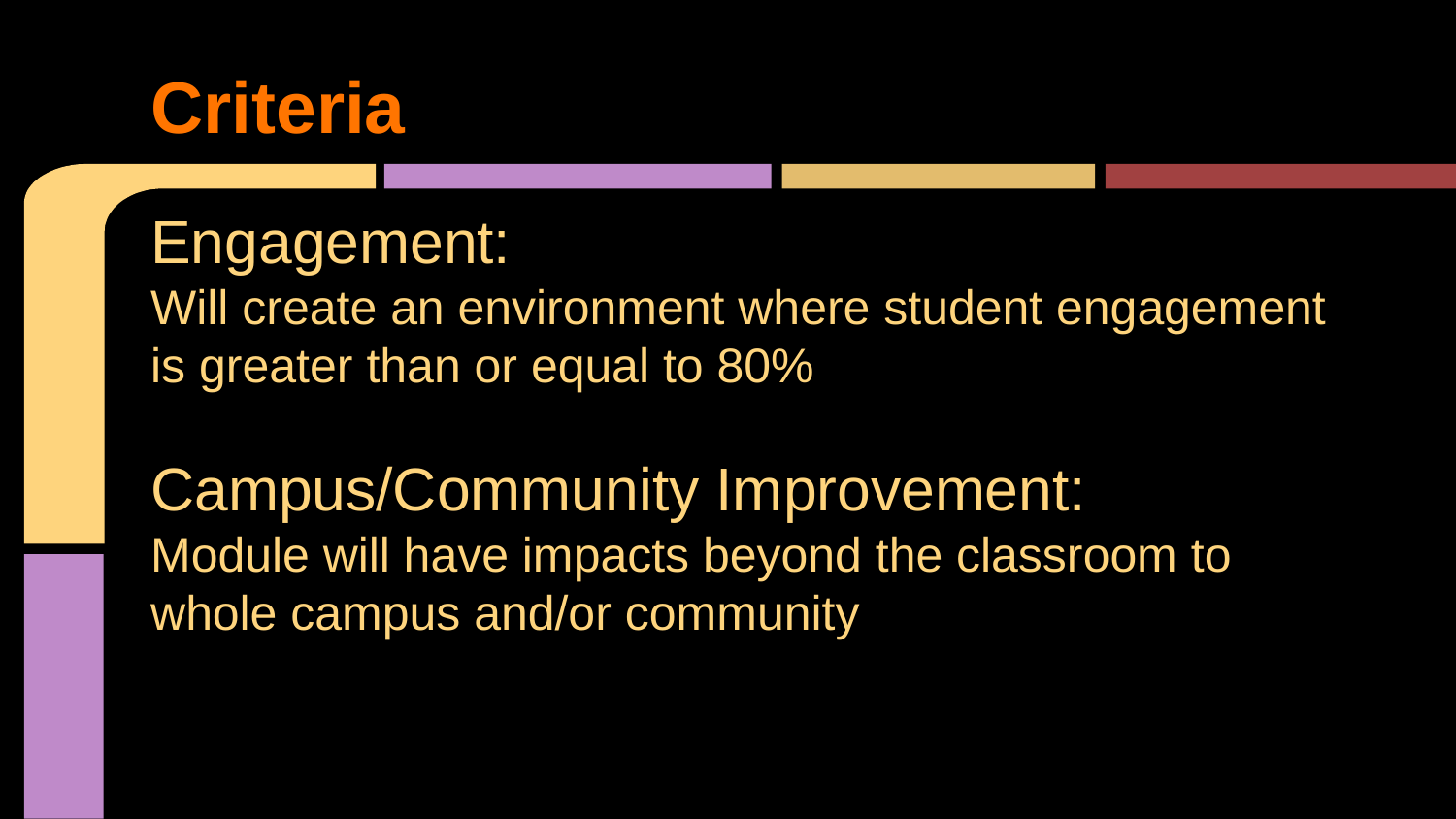

# Criteria
Engagement:
Will create an environment where student engagement is greater than or equal to 80%

Campus/Community Improvement:
Module will have impacts beyond the classroom to whole campus and/or community